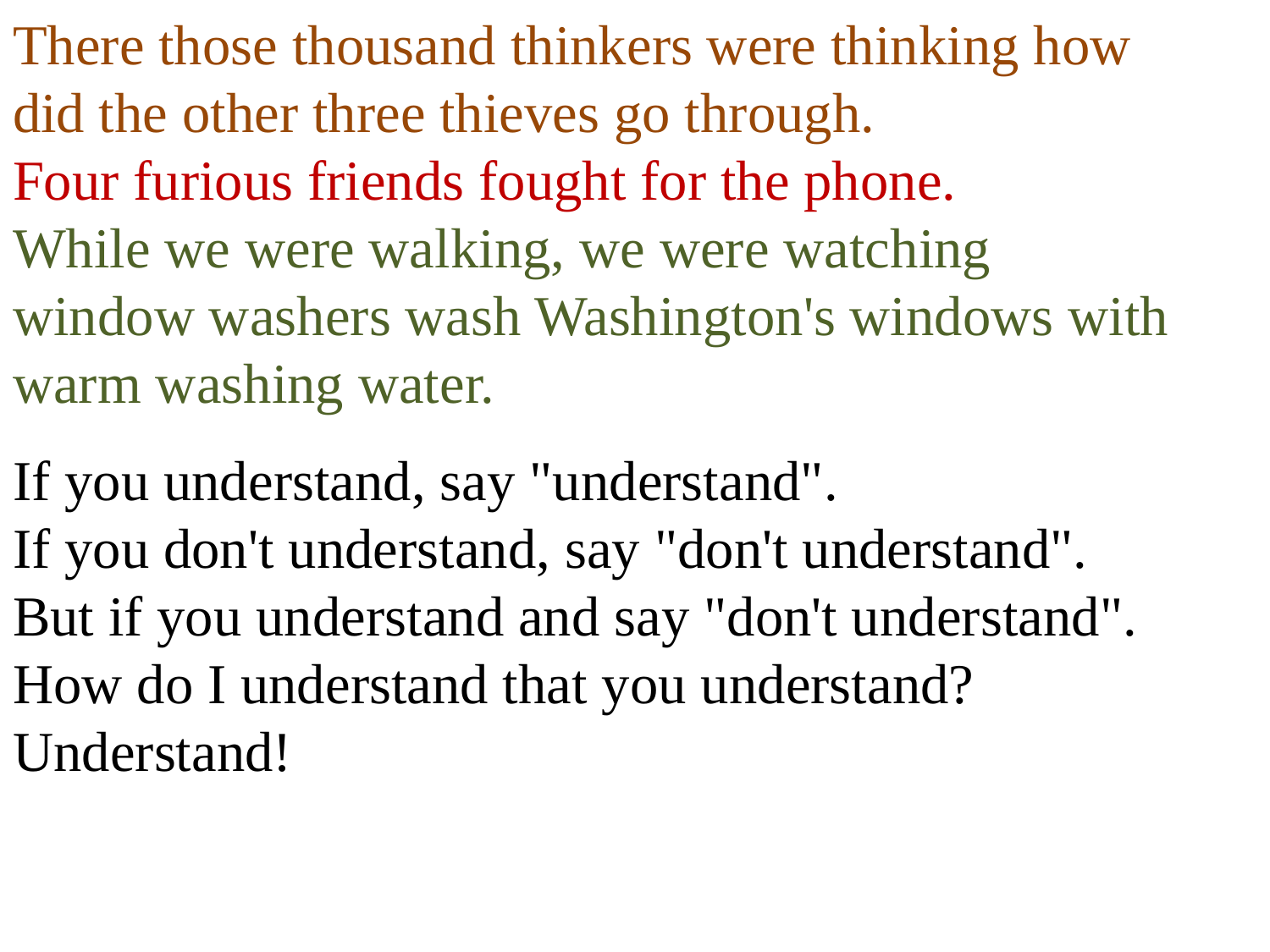

There those thousand thinkers were thinking how did the other three thieves go through.
Four furious friends fought for the phone.
While we were walking, we were watching window washers wash Washington's windows with warm washing water.
If you understand, say "understand".
If you don't understand, say "don't understand".
But if you understand and say "don't understand".
How do I understand that you understand? Understand!